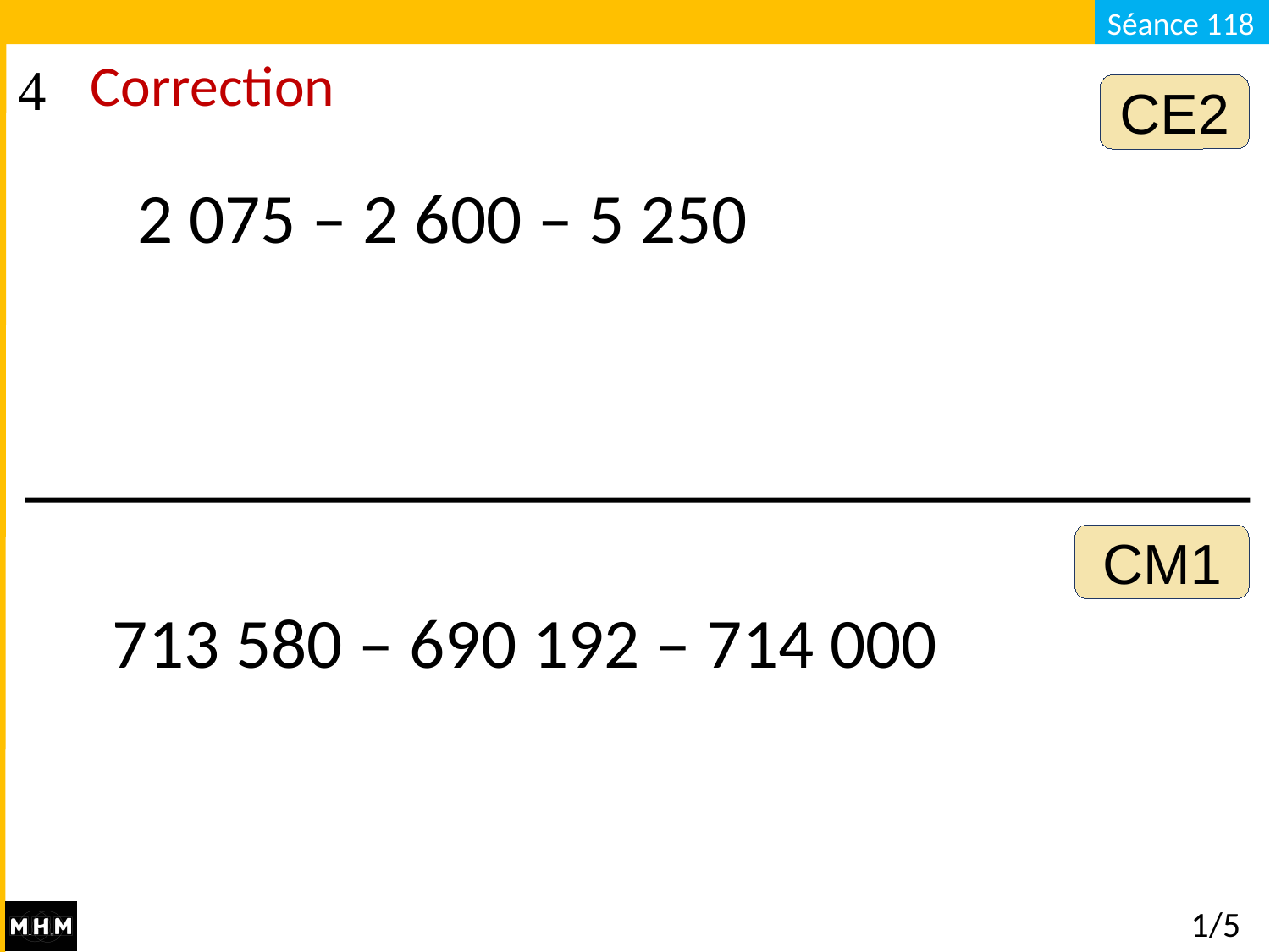

Correction
CE2
2 075 – 2 600 – 5 250

CM1
713 580 – 690 192 – 714 000

# 1/5